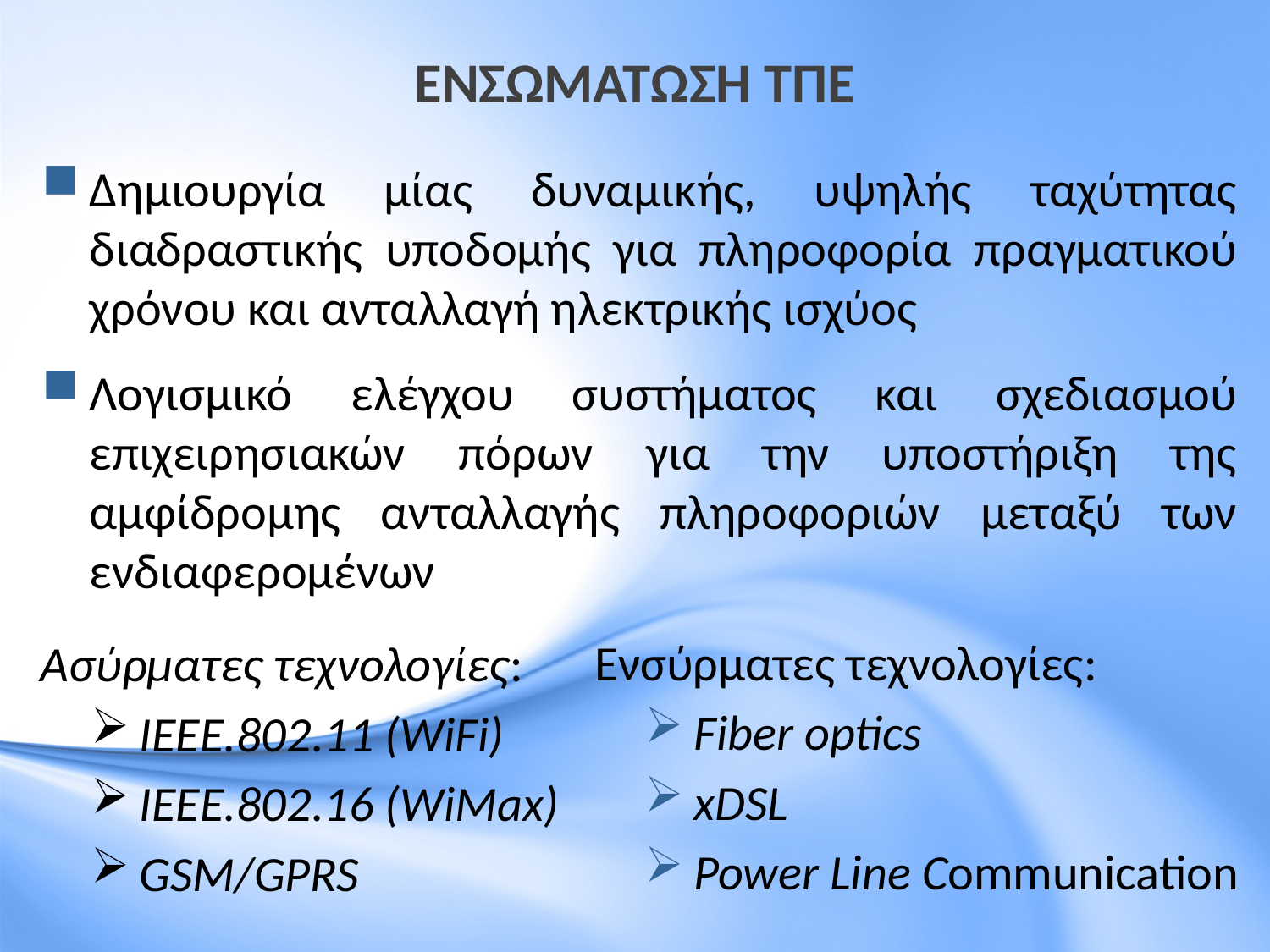

# ΕΝΣΩΜΑΤΩΣΗ ΤΠΕ
Δημιουργία μίας δυναμικής, υψηλής ταχύτητας διαδραστικής υποδομής για πληροφορία πραγματικού χρόνου και ανταλλαγή ηλεκτρικής ισχύος
Λογισμικό ελέγχου συστήματος και σχεδιασμού επιχειρησιακών πόρων για την υποστήριξη της αμφίδρομης ανταλλαγής πληροφοριών μεταξύ των ενδιαφερομένων
Ενσύρματες τεχνολογίες:
Fiber optics
xDSL
Power Line Communication
Ασύρματες τεχνολογίες:
IEEE.802.11 (WiFi)
IEEE.802.16 (WiMax)
GSM/GPRS